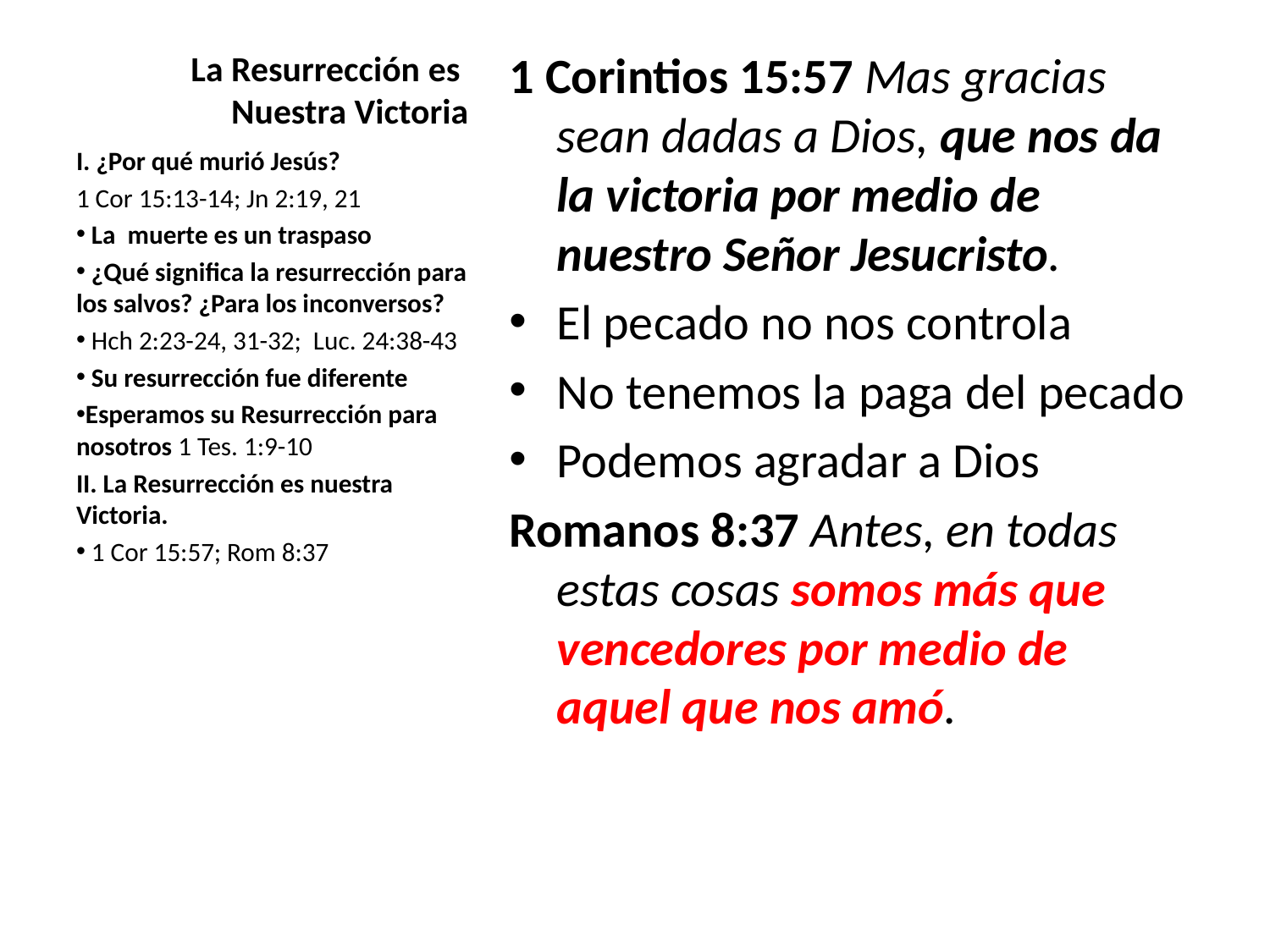

# La Resurrección es Nuestra Victoria
1 Corintios 15:57 Mas gracias sean dadas a Dios, que nos da la victoria por medio de nuestro Señor Jesucristo.
El pecado no nos controla
No tenemos la paga del pecado
Podemos agradar a Dios
Romanos 8:37 Antes, en todas estas cosas somos más que vencedores por medio de aquel que nos amó.
I. ¿Por qué murió Jesús?
1 Cor 15:13-14; Jn 2:19, 21
 La  muerte es un traspaso
 ¿Qué significa la resurrección para los salvos? ¿Para los inconversos?
 Hch 2:23-24, 31-32;  Luc. 24:38-43
 Su resurrección fue diferente
Esperamos su Resurrección para nosotros 1 Tes. 1:9-10
II. La Resurrección es nuestra Victoria.
 1 Cor 15:57; Rom 8:37